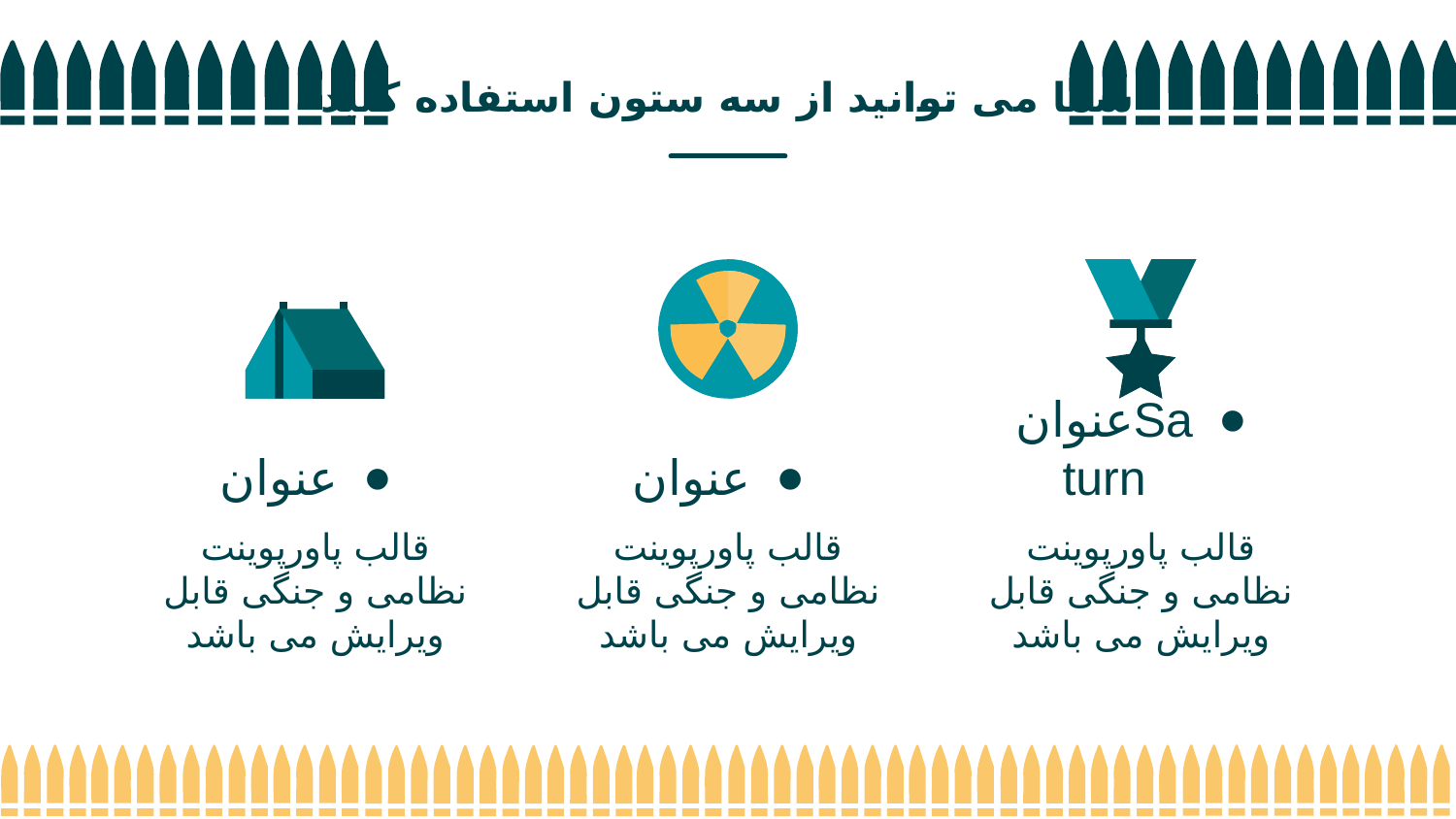

# شما می توانید از سه ستون استفاده کنید

عنوان
عنوان
Saعنوان
turn
قالب پاورپوینت نظامی و جنگی قابل ویرایش می باشد
قالب پاورپوینت نظامی و جنگی قابل ویرایش می باشد
قالب پاورپوینت نظامی و جنگی قابل ویرایش می باشد